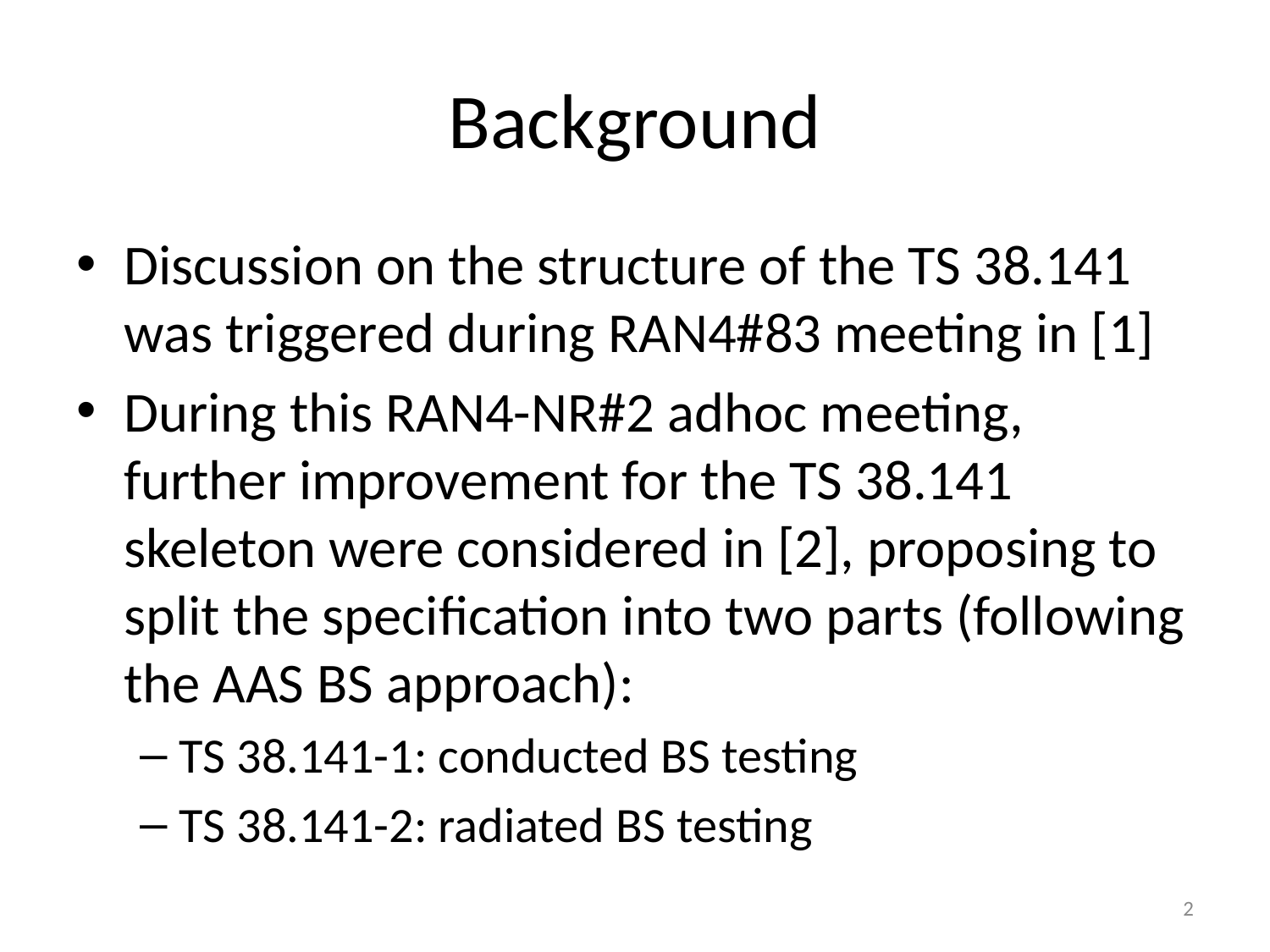

# Background
Discussion on the structure of the TS 38.141 was triggered during RAN4#83 meeting in [1]
During this RAN4-NR#2 adhoc meeting, further improvement for the TS 38.141 skeleton were considered in [2], proposing to split the specification into two parts (following the AAS BS approach):
TS 38.141-1: conducted BS testing
TS 38.141-2: radiated BS testing
2